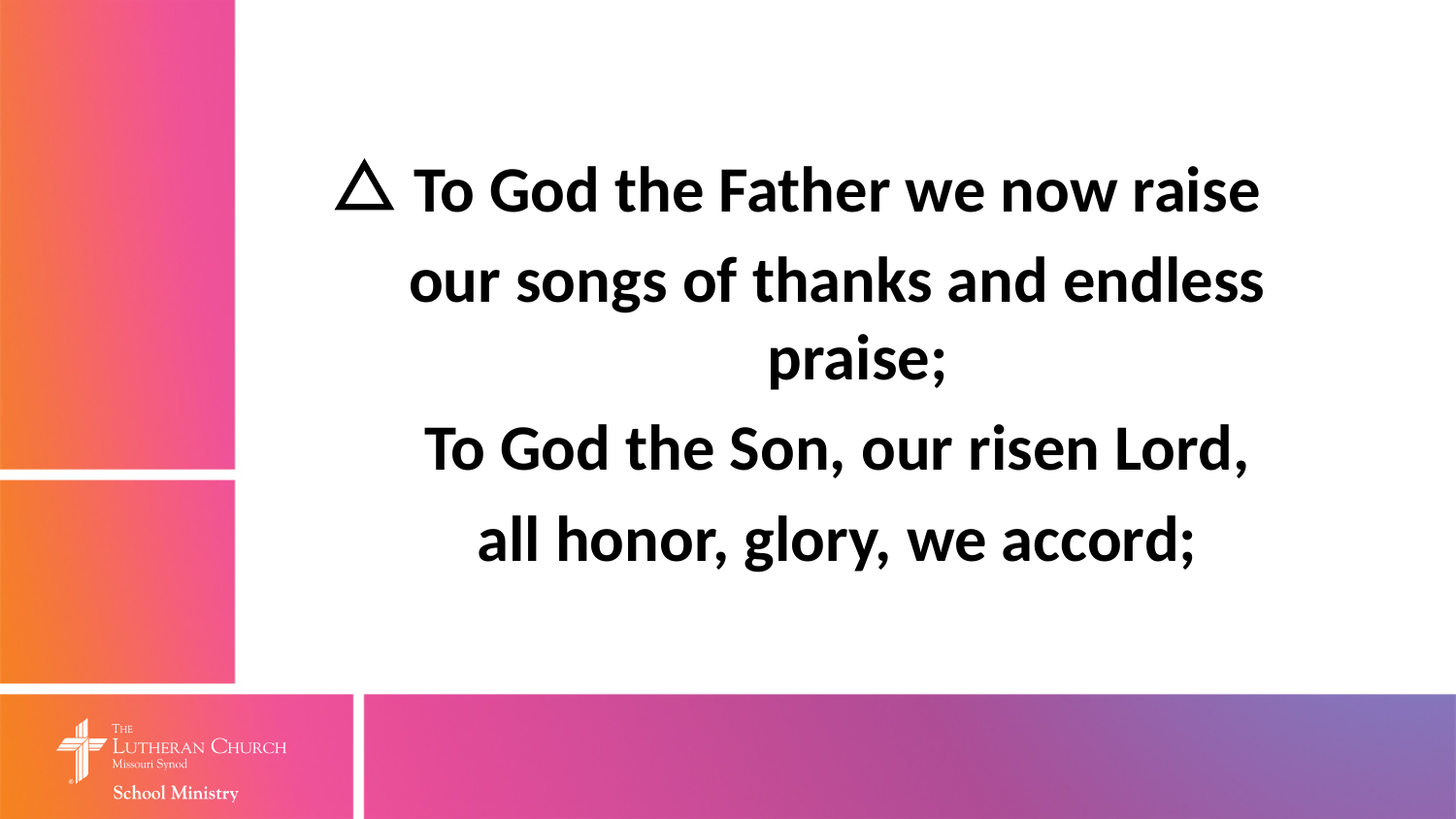

To God the Father we now raise
our songs of thanks and endless praise;
To God the Son, our risen Lord,
all honor, glory, we accord;